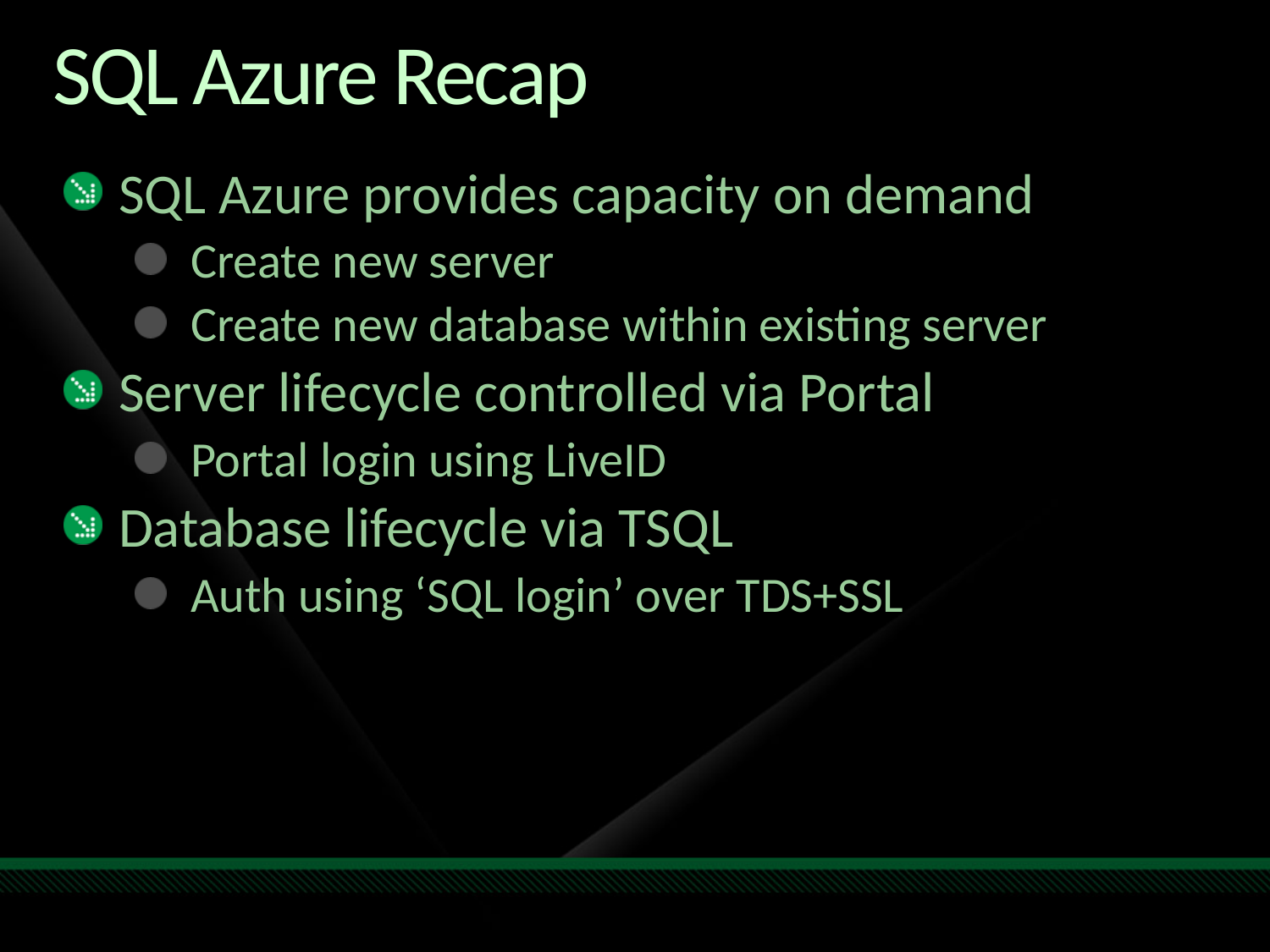

# SQL Azure Recap
SQL Azure provides capacity on demand
Create new server
Create new database within existing server
Server lifecycle controlled via Portal
Portal login using LiveID
Database lifecycle via TSQL
Auth using ‘SQL login’ over TDS+SSL